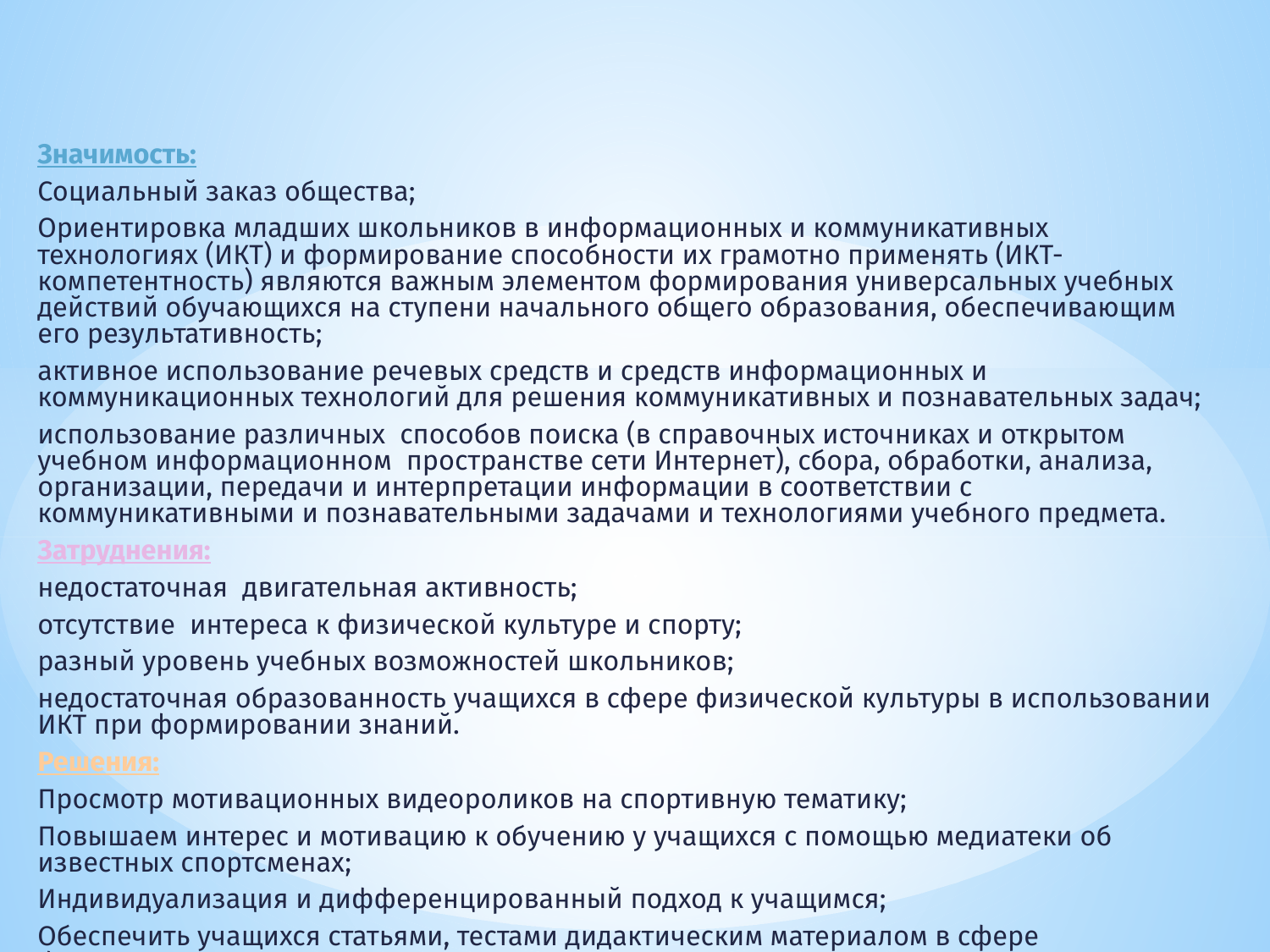

#
Значимость:
Социальный заказ общества;
Ориентировка младших школьников в информационных и коммуникативных технологиях (ИКТ) и формирование способности их грамотно применять (ИКТ-компетентность) являются важным элементом формирования универсальных учебных действий обучающихся на ступени начального общего образования, обеспечивающим его результативность;
активное использование речевых средств и средств информационных и коммуникационных технологий для решения коммуникативных и познавательных задач;
использование различных  способов поиска (в справочных источниках и открытом учебном информационном  пространстве сети Интернет), сбора, обработки, анализа, организации, передачи и интерпретации информации в соответствии с коммуникативными и познавательными задачами и технологиями учебного предмета.
Затруднения:
недостаточная  двигательная активность;
отсутствие  интереса к физической культуре и спорту;
разный уровень учебных возможностей школьников;
недостаточная образованность учащихся в сфере физической культуры в использовании ИКТ при формировании знаний.
Решения:
Просмотр мотивационных видеороликов на спортивную тематику;
Повышаем интерес и мотивацию к обучению у учащихся с помощью медиатеки об известных спортсменах;
Индивидуализация и дифференцированный подход к учащимся;
Обеспечить учащихся статьями, тестами дидактическим материалом в сфере физического воспитания.